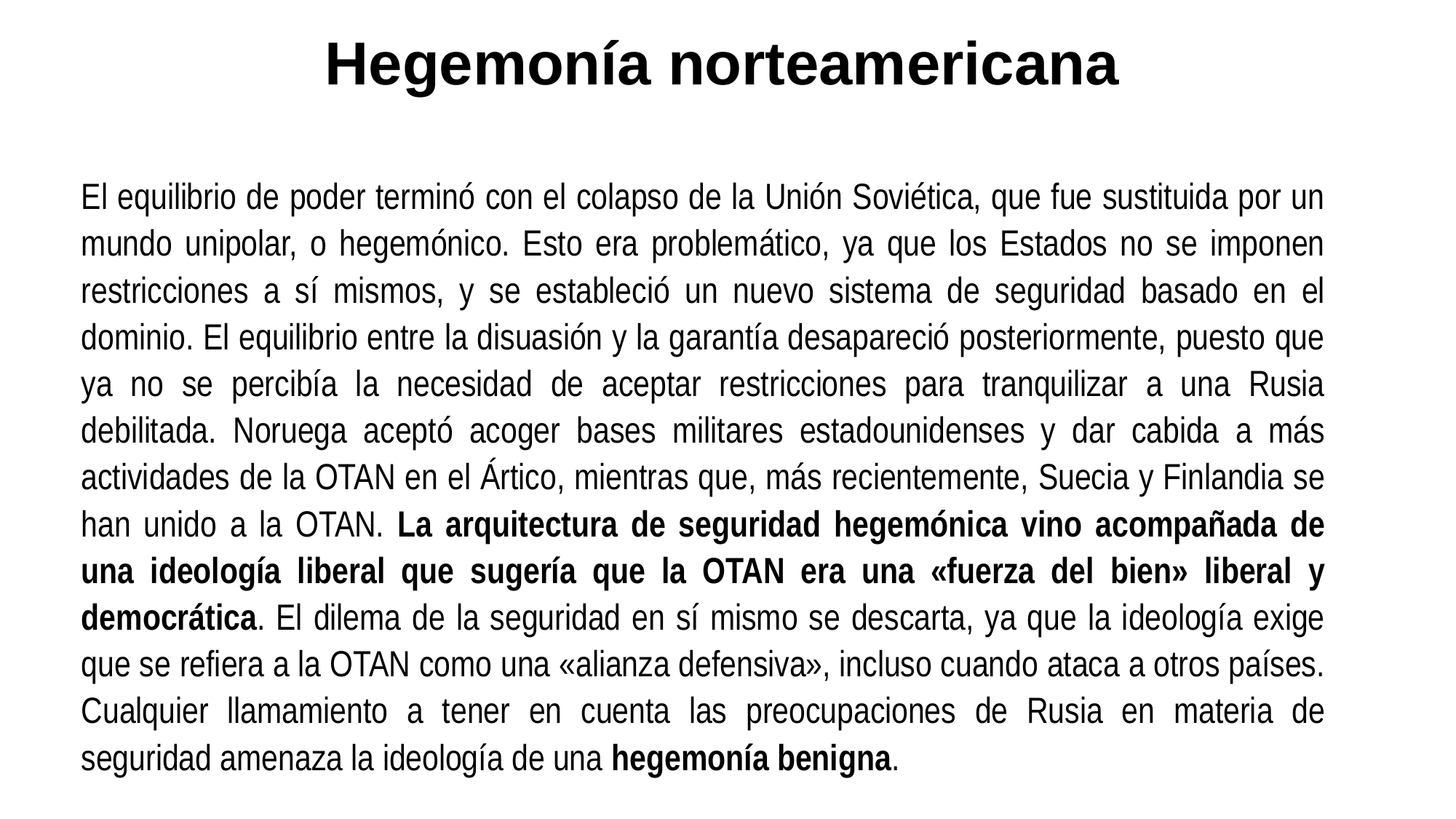

# Hegemonía norteamericana
El equilibrio de poder terminó con el colapso de la Unión Soviética, que fue sustituida por un mundo unipolar, o hegemónico. Esto era problemático, ya que los Estados no se imponen restricciones a sí mismos, y se estableció un nuevo sistema de seguridad basado en el dominio. El equilibrio entre la disuasión y la garantía desapareció posteriormente, puesto que ya no se percibía la necesidad de aceptar restricciones para tranquilizar a una Rusia debilitada. Noruega aceptó acoger bases militares estadounidenses y dar cabida a más actividades de la OTAN en el Ártico, mientras que, más recientemente, Suecia y Finlandia se han unido a la OTAN. La arquitectura de seguridad hegemónica vino acompañada de una ideología liberal que sugería que la OTAN era una «fuerza del bien» liberal y democrática. El dilema de la seguridad en sí mismo se descarta, ya que la ideología exige que se refiera a la OTAN como una «alianza defensiva», incluso cuando ataca a otros países. Cualquier llamamiento a tener en cuenta las preocupaciones de Rusia en materia de seguridad amenaza la ideología de una hegemonía benigna.